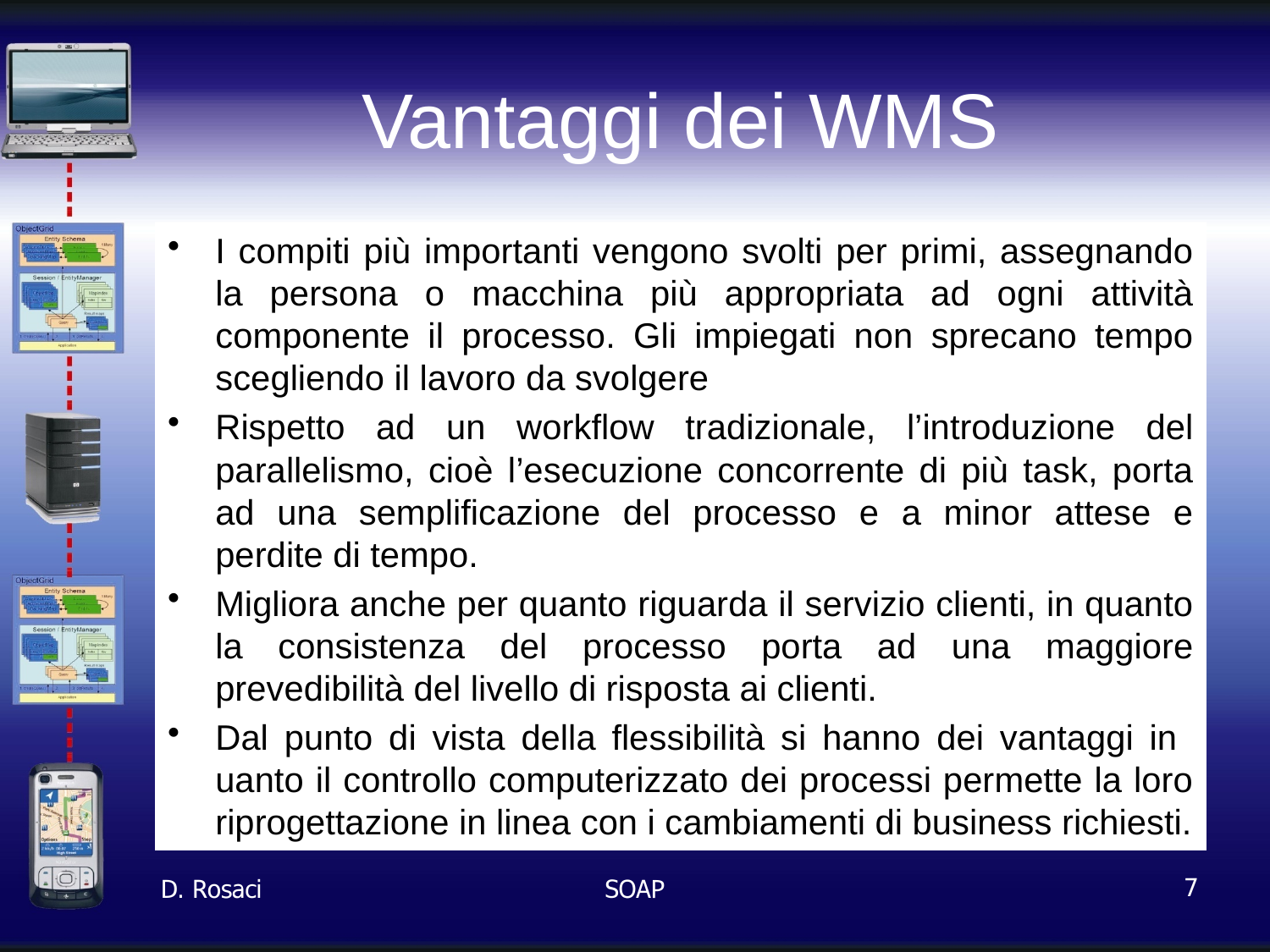

# Vantaggi dei WMS
I compiti più importanti vengono svolti per primi, assegnando la persona o macchina più appropriata ad ogni attività componente il processo. Gli impiegati non sprecano tempo scegliendo il lavoro da svolgere
Rispetto ad un workflow tradizionale, l’introduzione del parallelismo, cioè l’esecuzione concorrente di più task, porta ad una semplificazione del processo e a minor attese e perdite di tempo.
Migliora anche per quanto riguarda il servizio clienti, in quanto la consistenza del processo porta ad una maggiore prevedibilità del livello di risposta ai clienti.
Dal punto di vista della flessibilità si hanno dei vantaggi in  uanto il controllo computerizzato dei processi permette la loro riprogettazione in linea con i cambiamenti di business richiesti.
D. Rosaci
SOAP